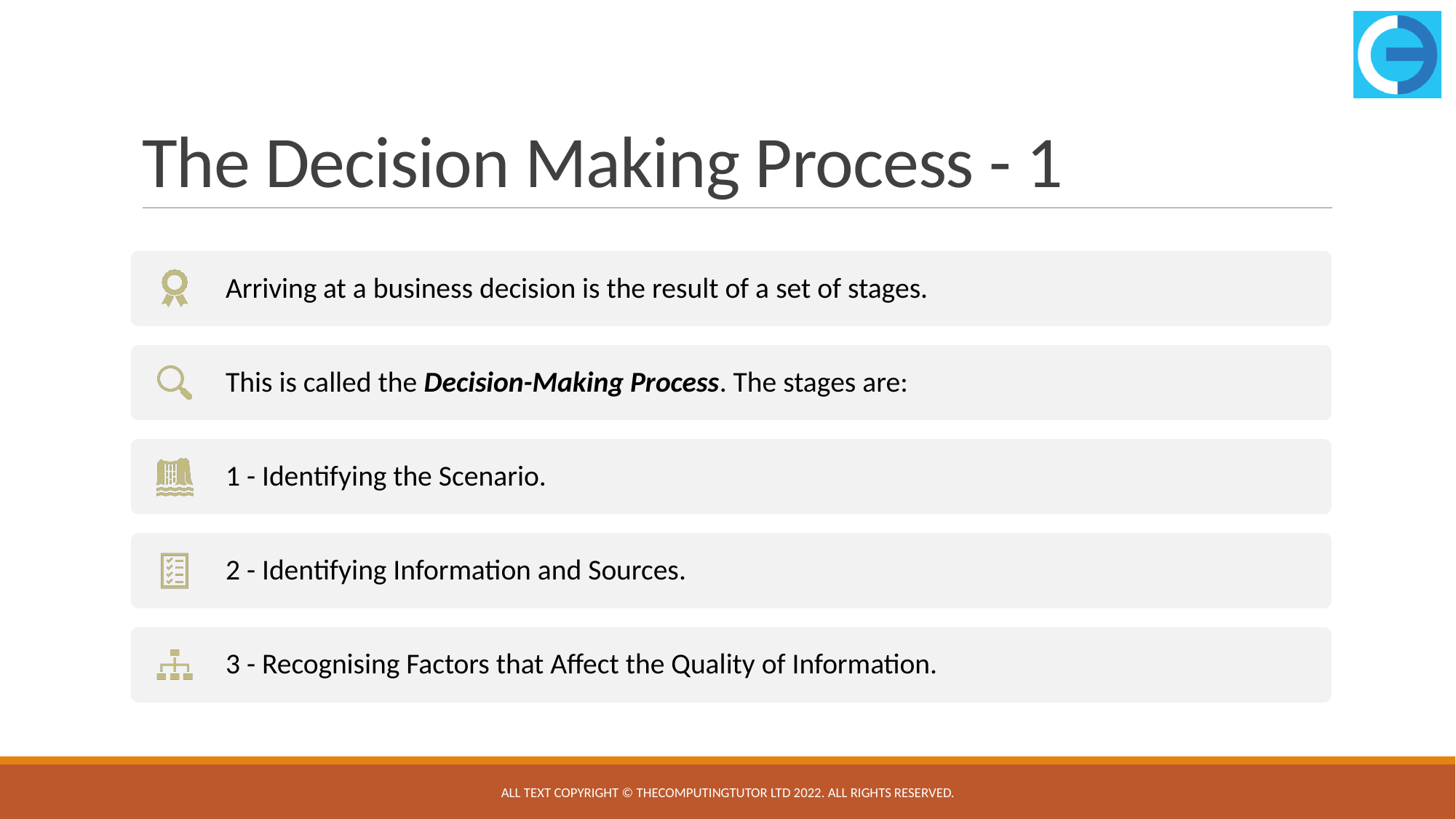

# The Decision Making Process - 1
Arriving at a business decision is the result of a set of stages.
This is called the Decision-Making Process. The stages are:
1 - Identifying the Scenario.
2 - Identifying Information and Sources.
3 - Recognising Factors that Affect the Quality of Information.
All text copyright © TheComputingTutor Ltd 2022. All rights Reserved.